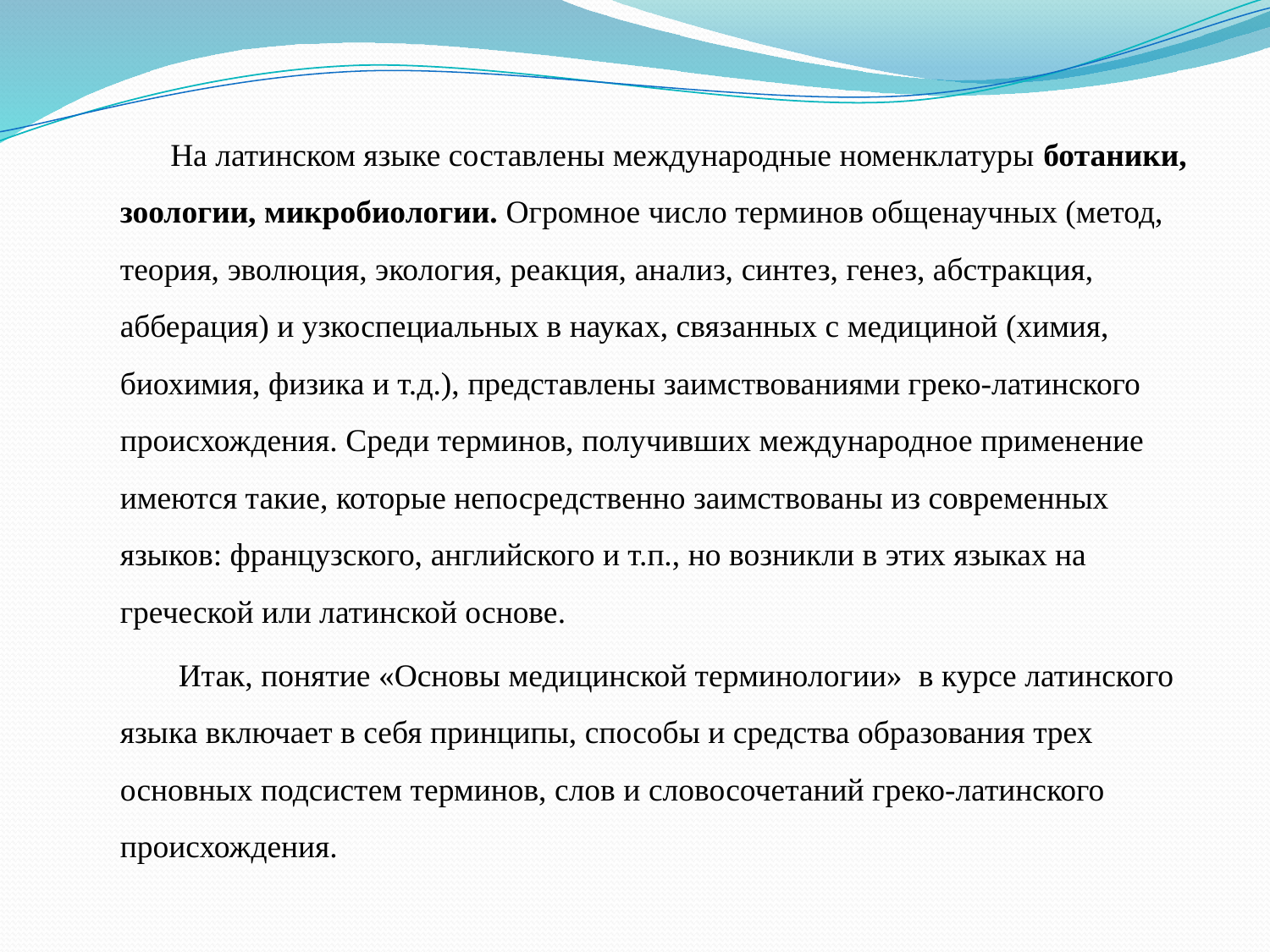

На латинском языке составлены международные номенклатуры ботаники, зоологии, микробиологии. Огромное число терминов общенаучных (метод, теория, эволюция, экология, реакция, анализ, синтез, генез, абстракция, абберация) и узкоспециальных в науках, связанных с медициной (химия, биохимия, физика и т.д.), представлены заимствованиями греко-латинского происхождения. Среди терминов, получивших международное применение имеются такие, которые непосредственно заимствованы из современных языков: французского, английского и т.п., но возникли в этих языках на греческой или латинской основе.
            Итак, понятие «Основы медицинской терминологии»  в курсе латинского языка включает в себя принципы, способы и средства образования трех основных подсистем терминов, слов и словосочетаний греко-латинского происхождения.